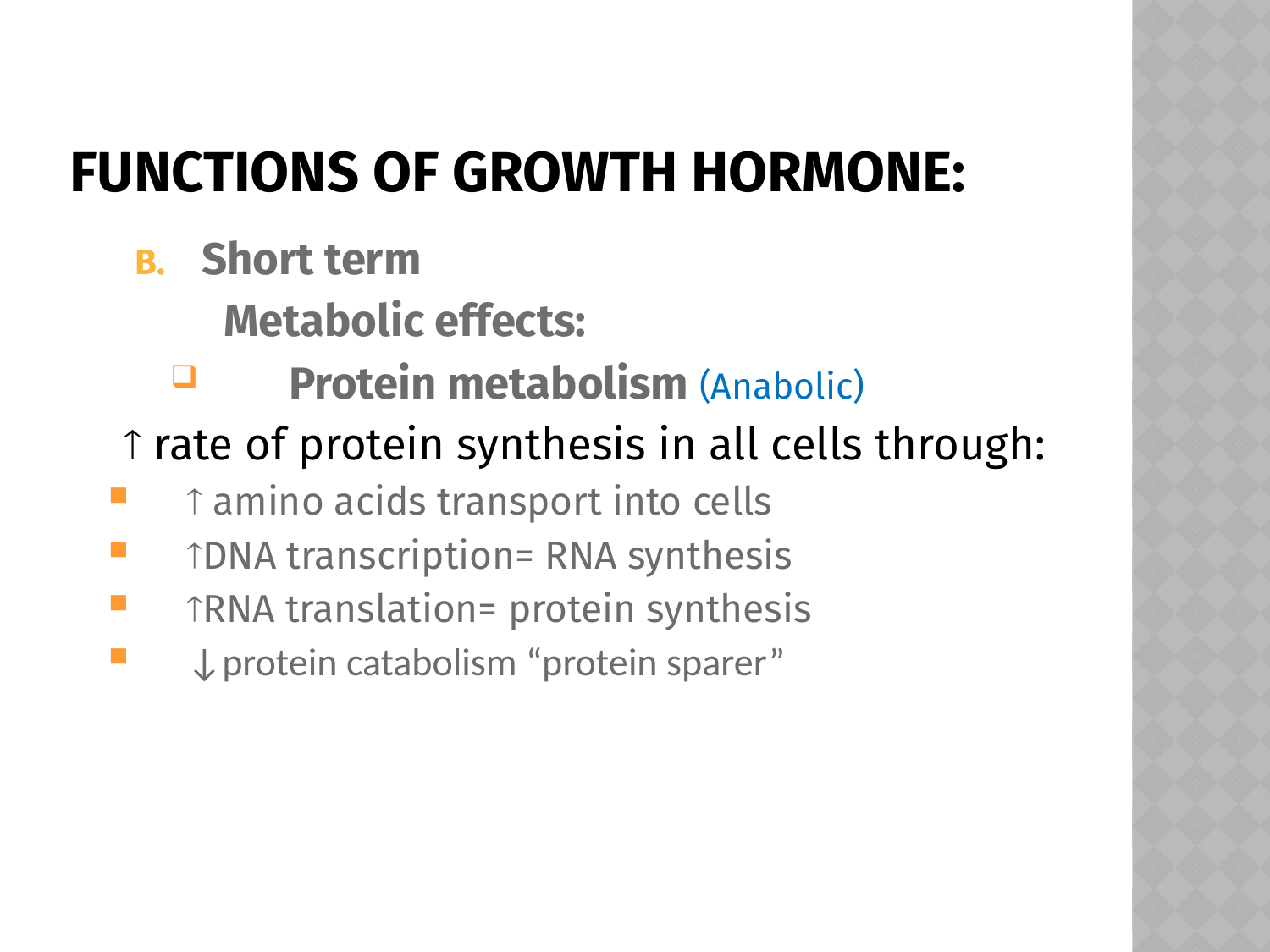

# Functions of growth hormone:
Short term
	Metabolic effects:
Protein metabolism (Anabolic)
    ↑ rate of protein synthesis in all cells through:
↑ amino acids transport into cells
↑DNA transcription= RNA synthesis
↑RNA translation= protein synthesis
↓protein catabolism “protein sparer”